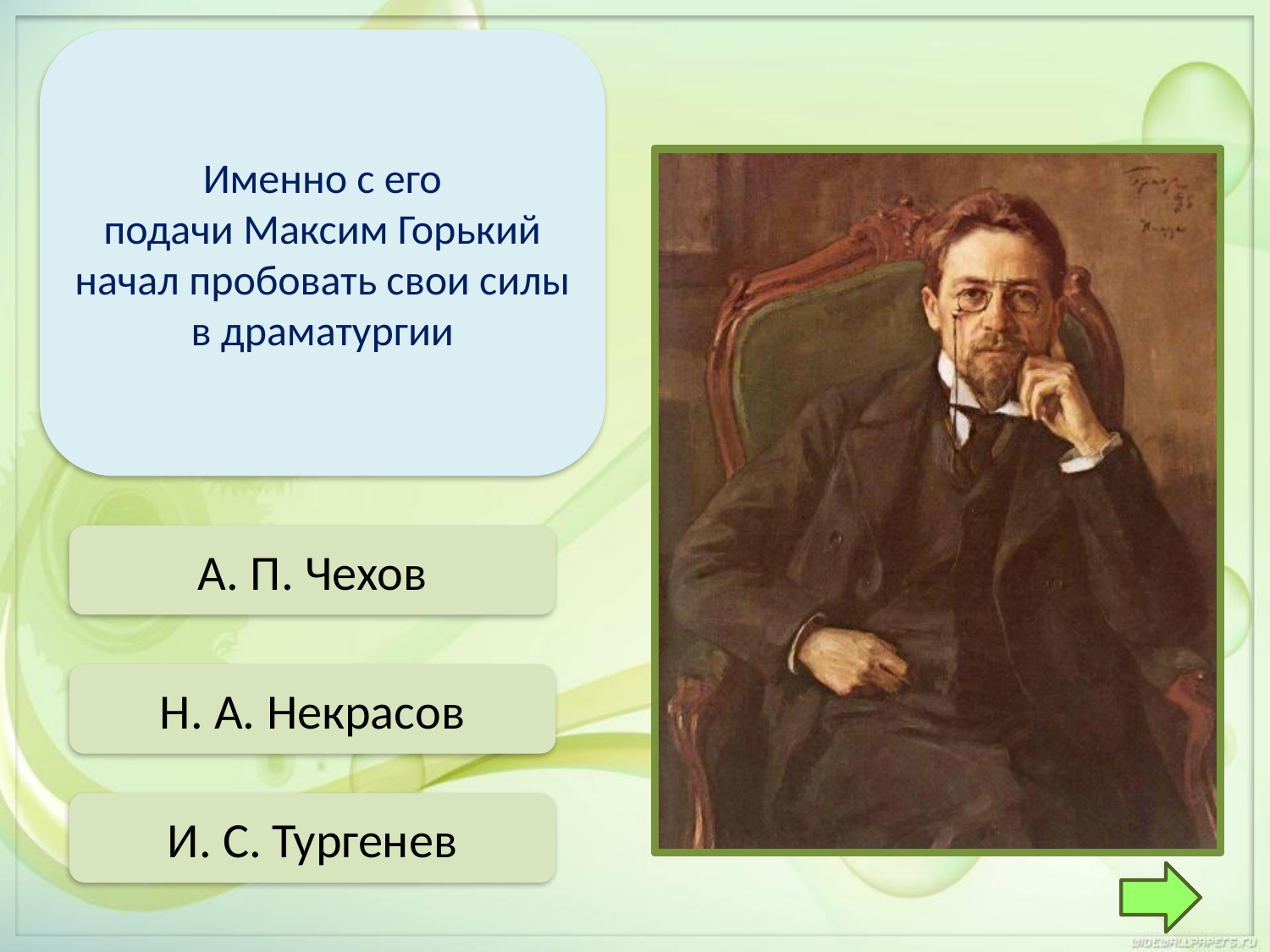

Именно с его подачи Максим Горький начал пробовать свои силы в драматургии

А. П. Чехов
Н. А. Некрасов
И. С. Тургенев